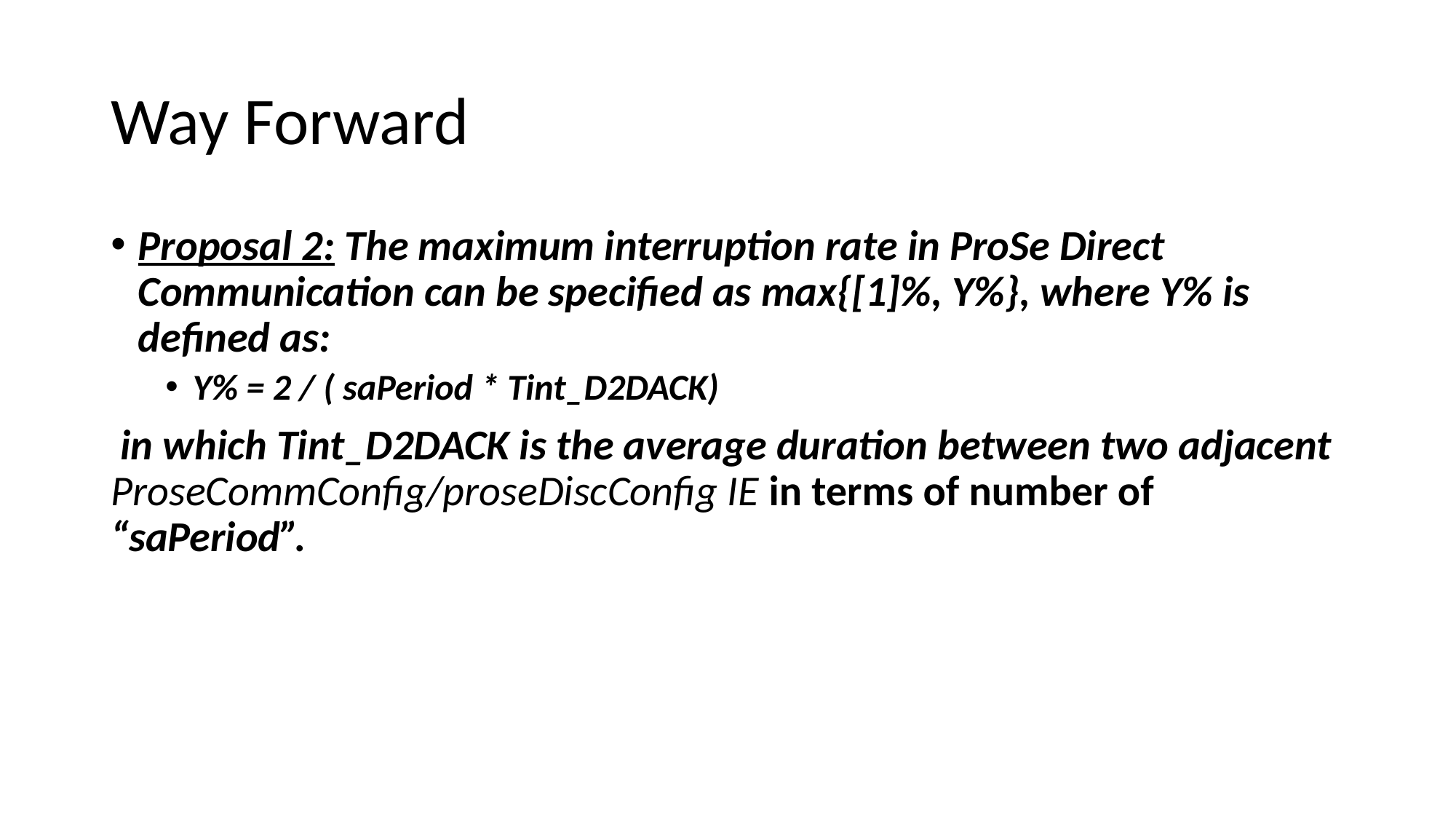

# Way Forward
Proposal 2: The maximum interruption rate in ProSe Direct Communication can be specified as max{[1]%, Y%}, where Y% is defined as:
Y% = 2 / ( saPeriod * Tint_D2DACK)
 in which Tint_D2DACK is the average duration between two adjacent  ProseCommConfig/proseDiscConfig IE in terms of number of “saPeriod”.